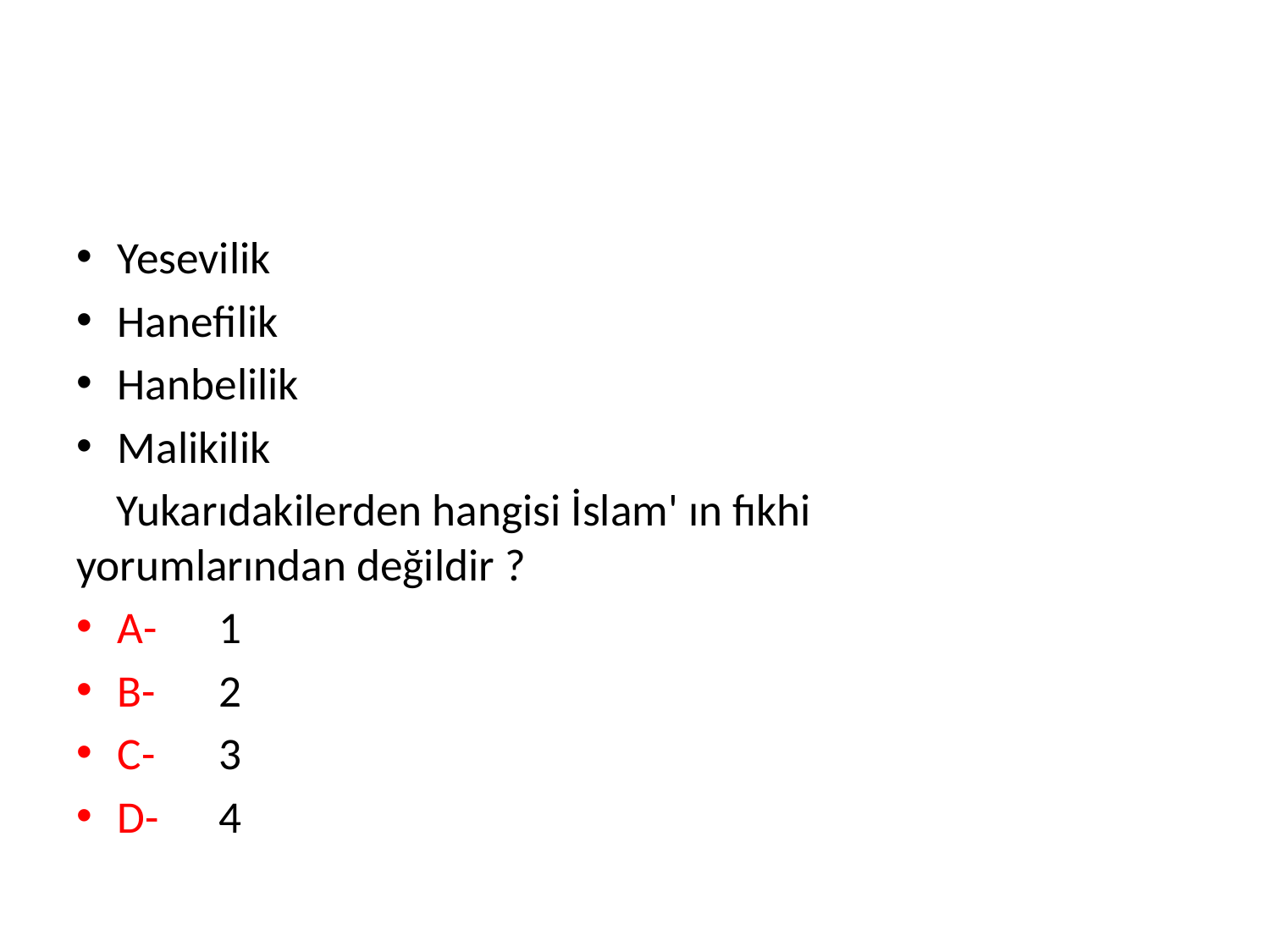

#
Yesevilik
Hanefilik
Hanbelilik
Malikilik
    Yukarıdakilerden hangisi İslam' ın fıkhi              yorumlarından değildir ?
A-	1
B-	2
C-	3
D-	4